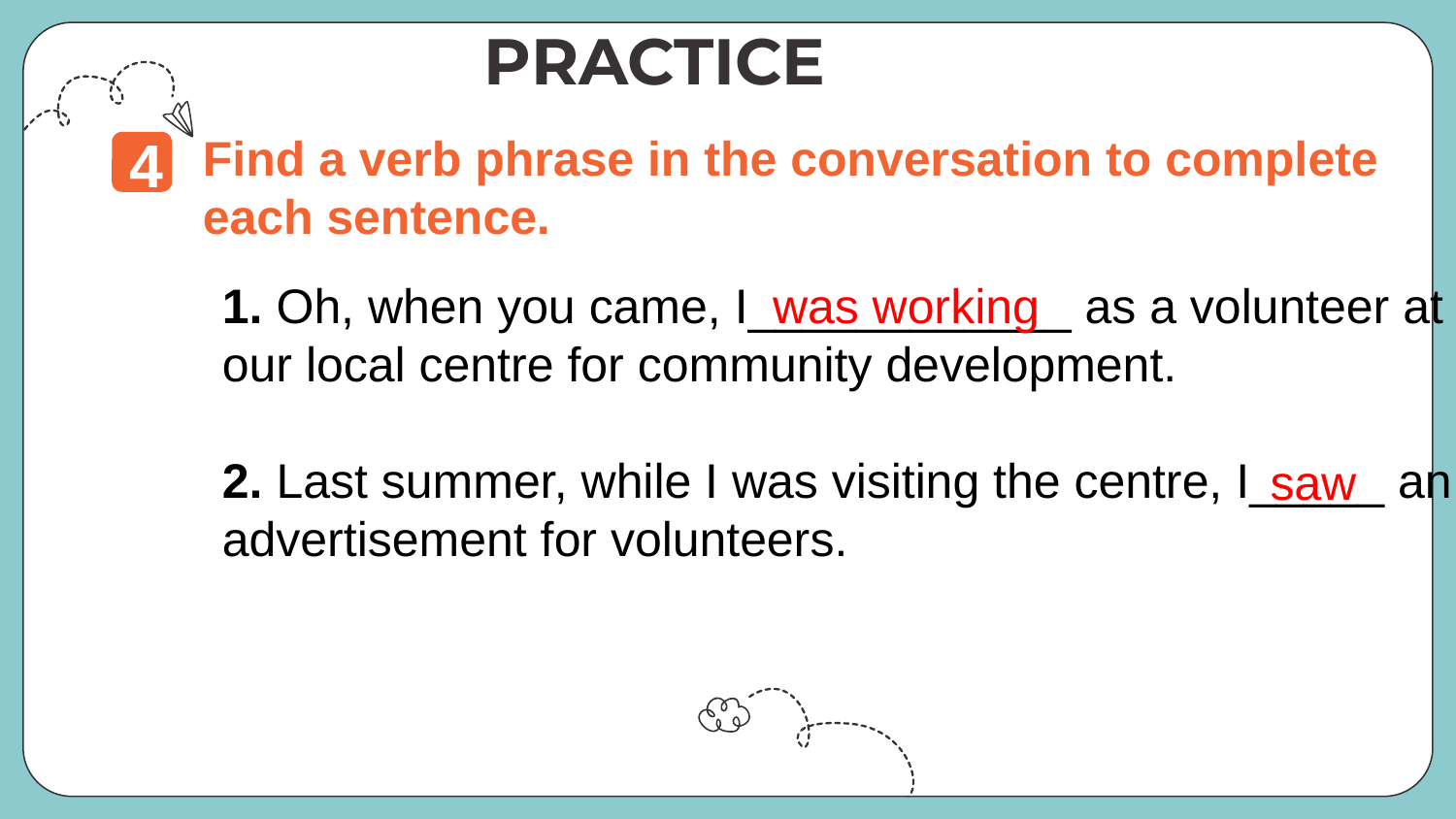

4
Find a verb phrase in the conversation to complete each sentence.
# PRACTICE

1. Oh, when you came, I____________ as a volunteer at our local centre for community development.

2. Last summer, while I was visiting the centre, I_____ an advertisement for volunteers.
was working
saw